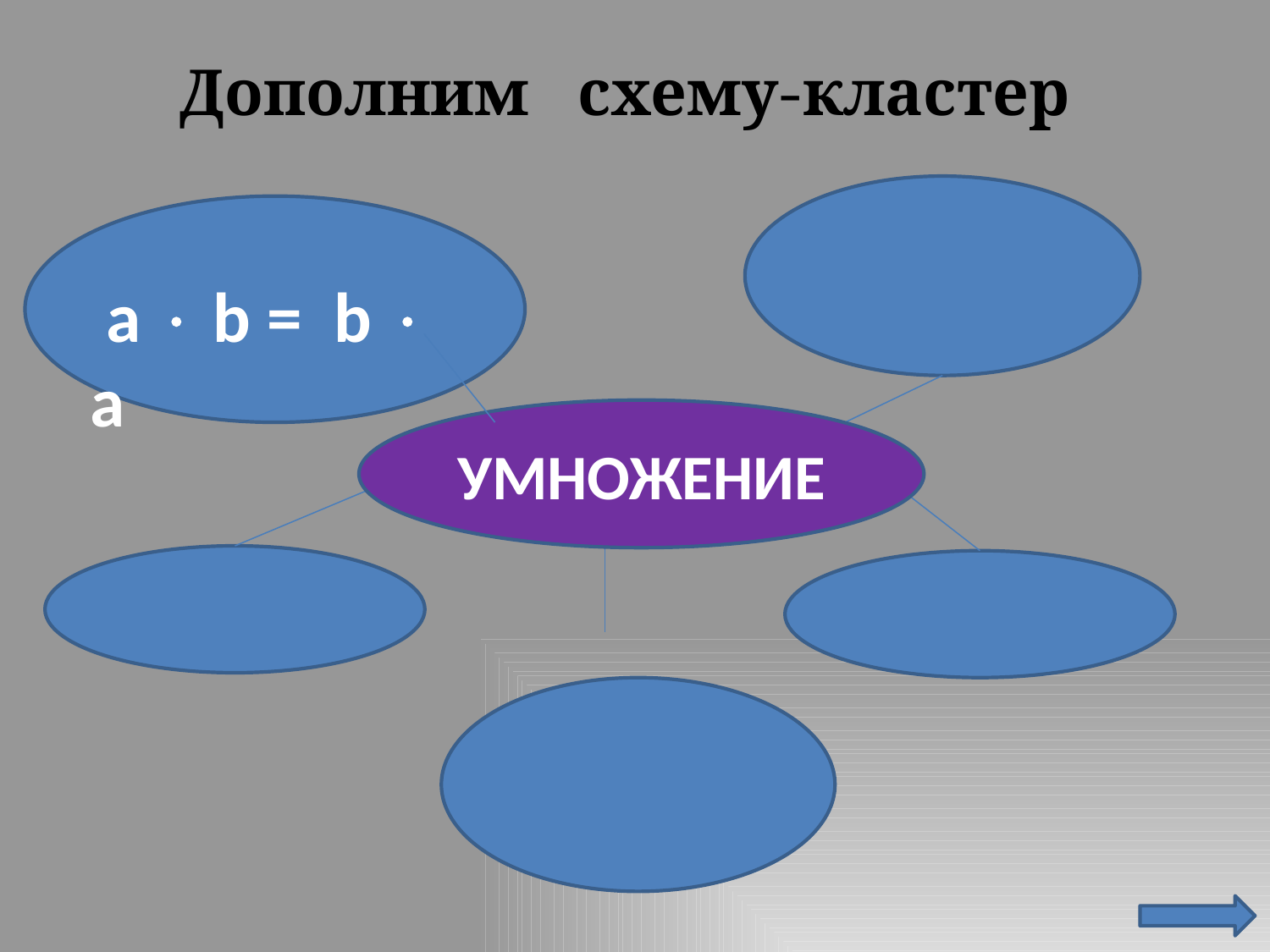

Дополним   схему-кластер

 a ⋅ b =  b ⋅ a
УМНОЖЕНИЕ